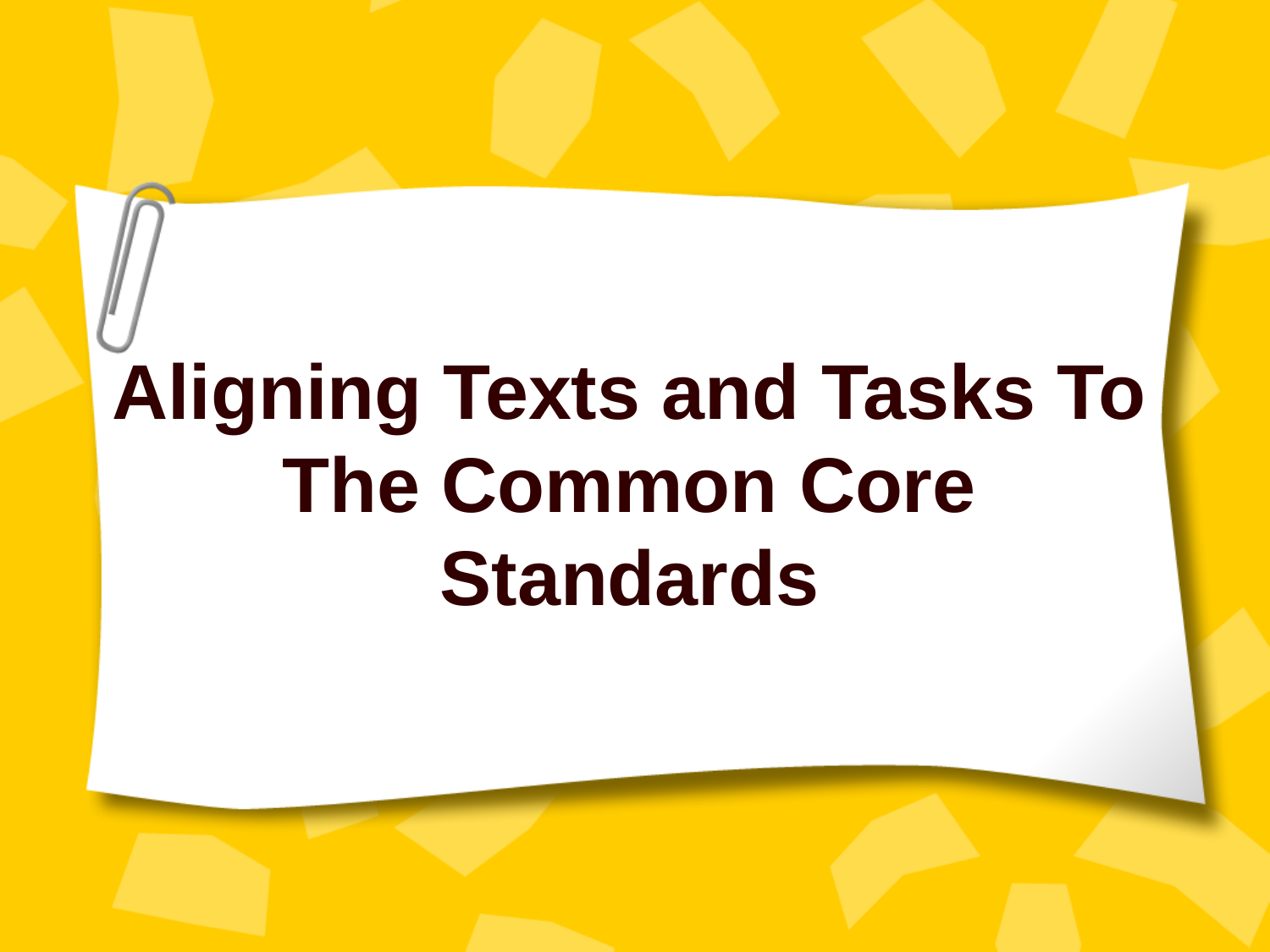

# Aligning Texts and Tasks To The Common Core Standards